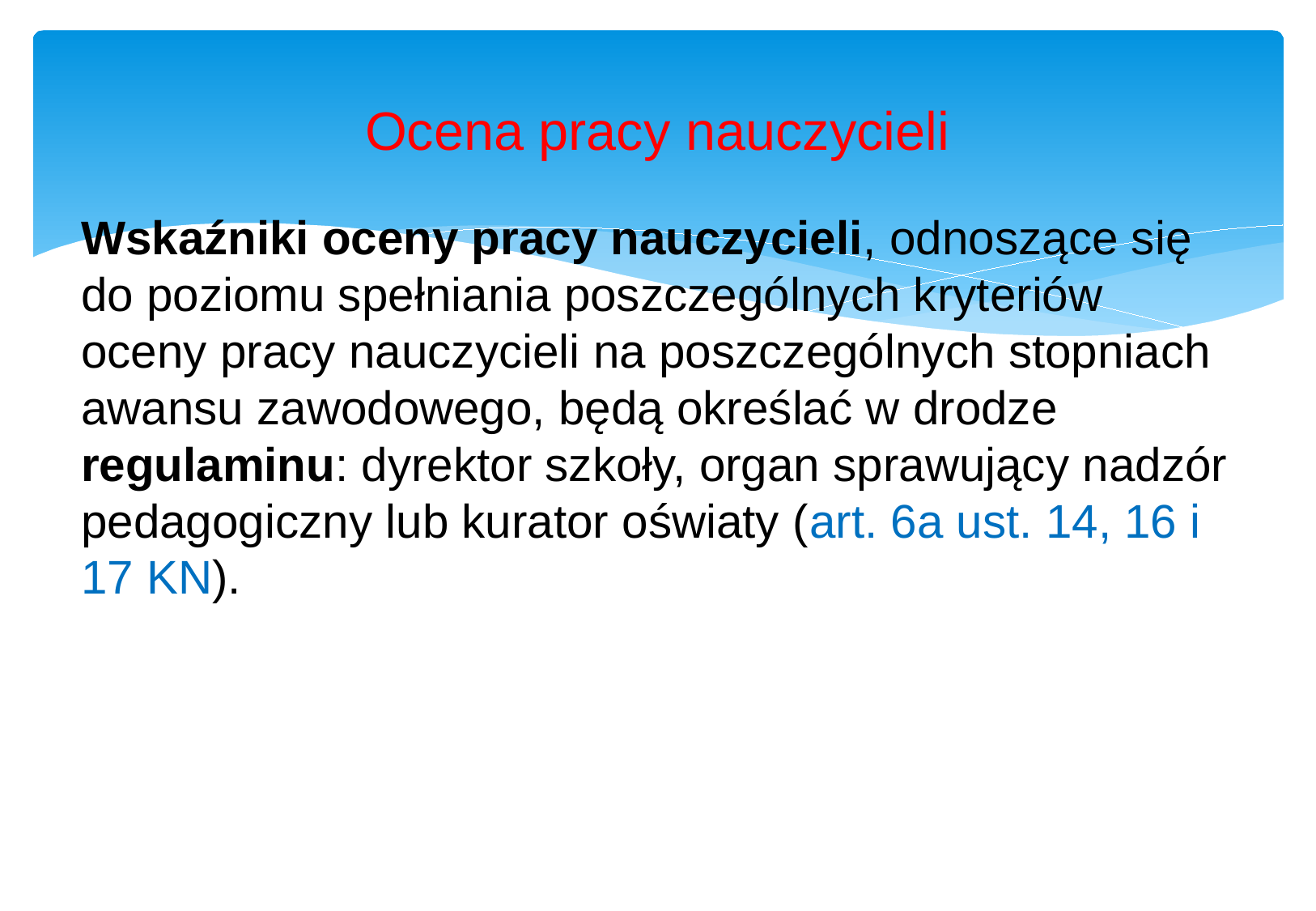

# Ocena pracy nauczycieli

Wskaźniki oceny pracy nauczycieli, odnoszące się do poziomu spełniania poszczególnych kryteriów oceny pracy nauczycieli na poszczególnych stopniach awansu zawodowego, będą określać w drodze regulaminu: dyrektor szkoły, organ sprawujący nadzór pedagogiczny lub kurator oświaty (art. 6a ust. 14, 16 i 17 KN).